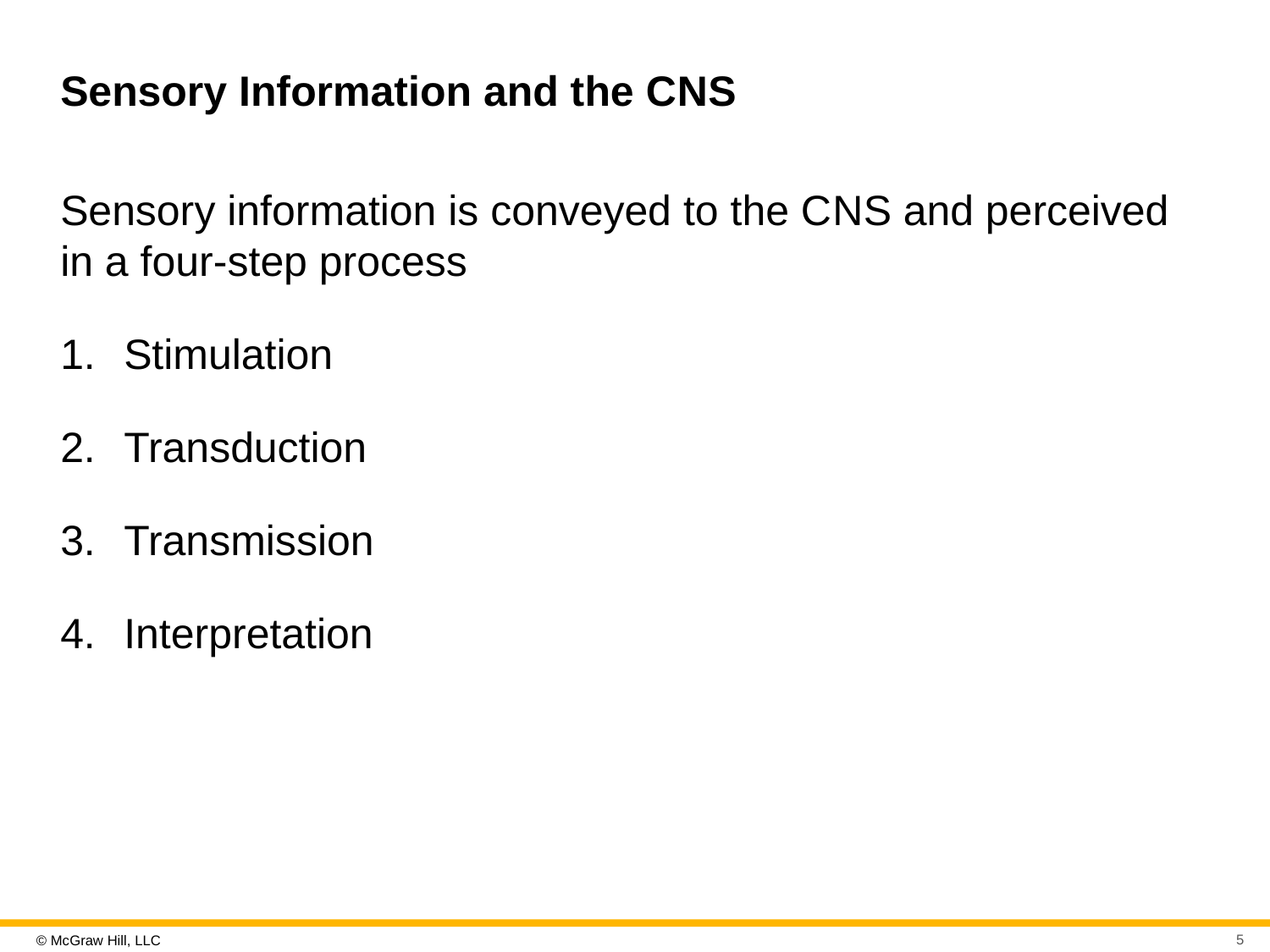

# Sensory Information and the C N S
Sensory information is conveyed to the C N S and perceived in a four-step process
Stimulation
Transduction
Transmission
Interpretation
5